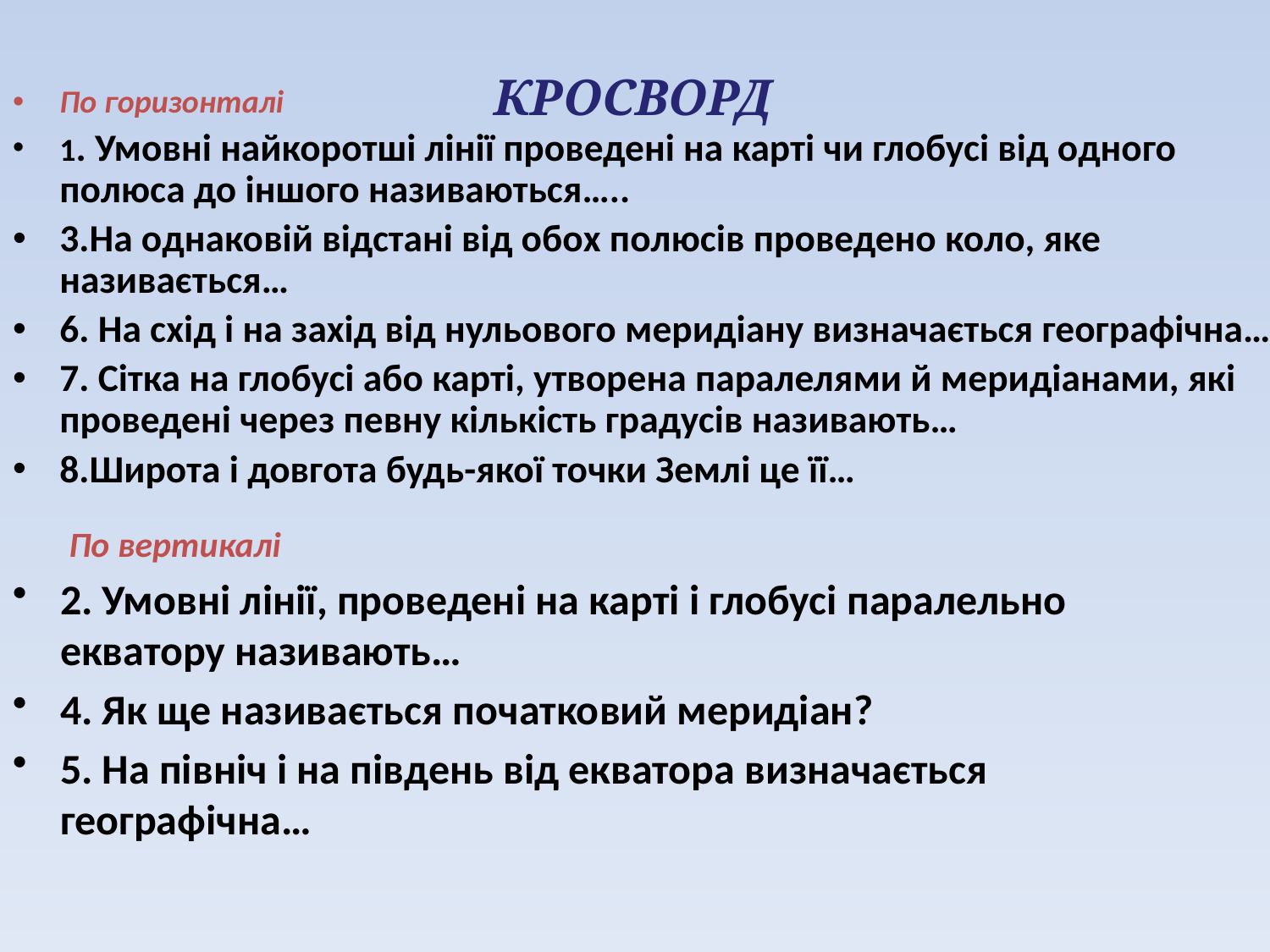

КРОСВОРД
По горизонталі
1. Умовні найкоротші лінії проведені на карті чи глобусі від одного полюса до іншого називаються…..
3.На однаковій відстані від обох полюсів проведено коло, яке називається…
6. На схід і на захід від нульового меридіану визначається географічна…
7. Сітка на глобусі або карті, утворена паралелями й меридіанами, які проведені через певну кількість градусів називають…
8.Широта і довгота будь-якої точки Землі це її…
       По вертикалі
2. Умовні лінії, проведені на карті і глобусі паралельно екватору називають…
4. Як ще називається початковий меридіан?
5. На північ і на південь від екватора визначається географічна…